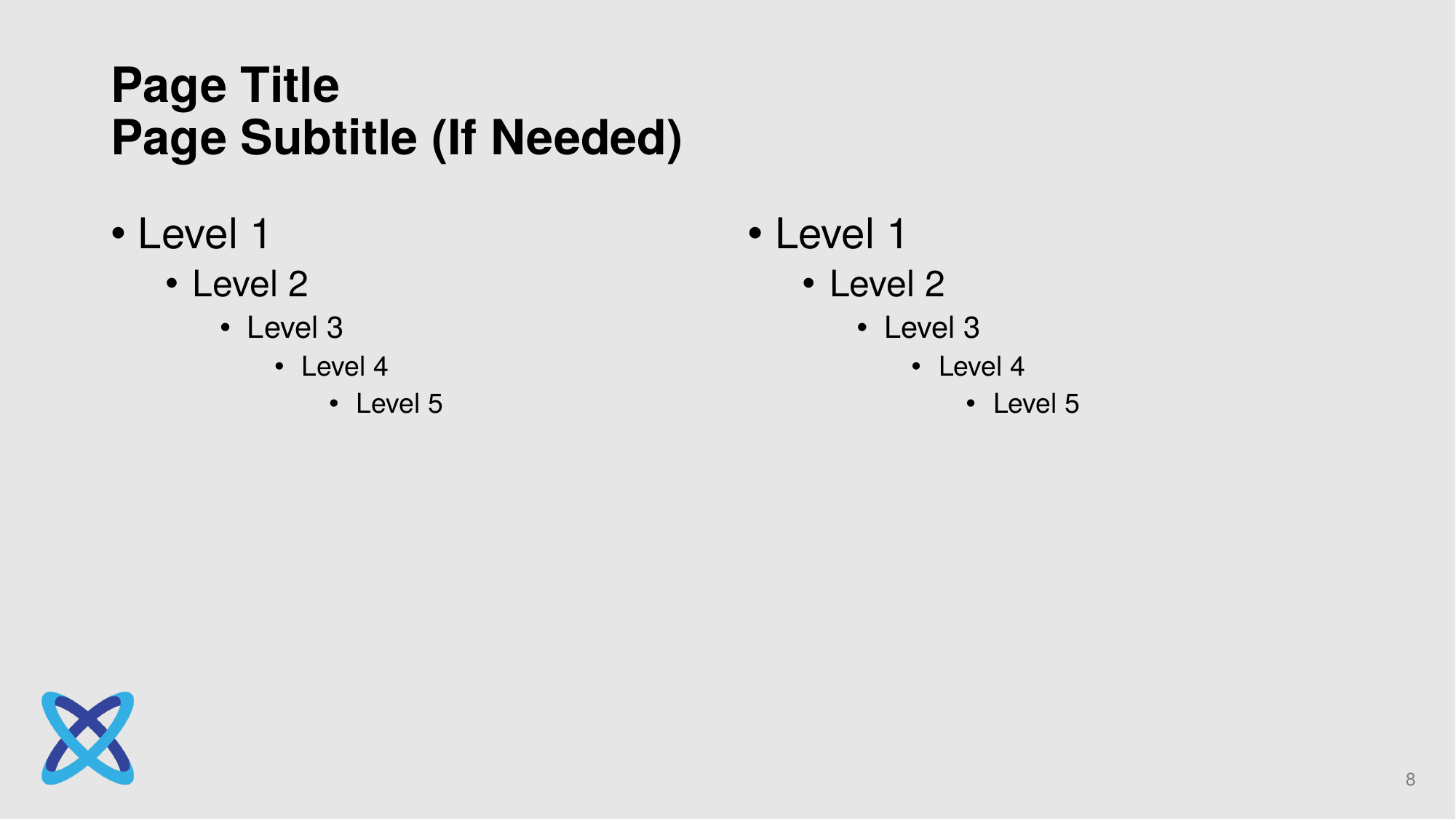

# Page Title Page Subtitle (If Needed)
Level 1
Level 2
Level 3
Level 4
Level 5

Level 1
Level 2
Level 3
Level 4
Level 5

8